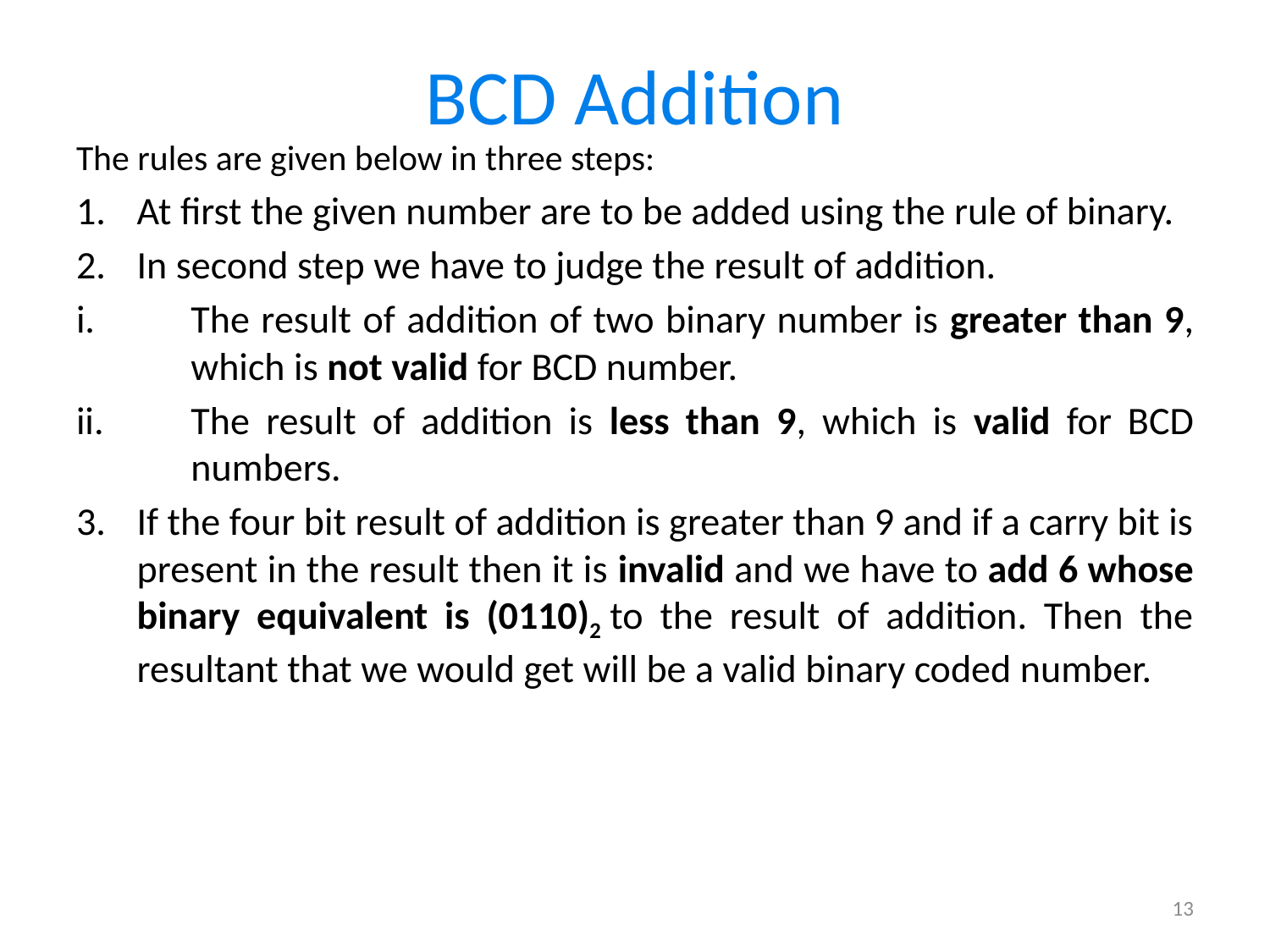

# BCD Addition
The rules are given below in three steps:
At first the given number are to be added using the rule of binary.
In second step we have to judge the result of addition.
The result of addition of two binary number is greater than 9, which is not valid for BCD number.
The result of addition is less than 9, which is valid for BCD numbers.
If the four bit result of addition is greater than 9 and if a carry bit is present in the result then it is invalid and we have to add 6 whose binary equivalent is (0110)2 to the result of addition. Then the resultant that we would get will be a valid binary coded number.

13